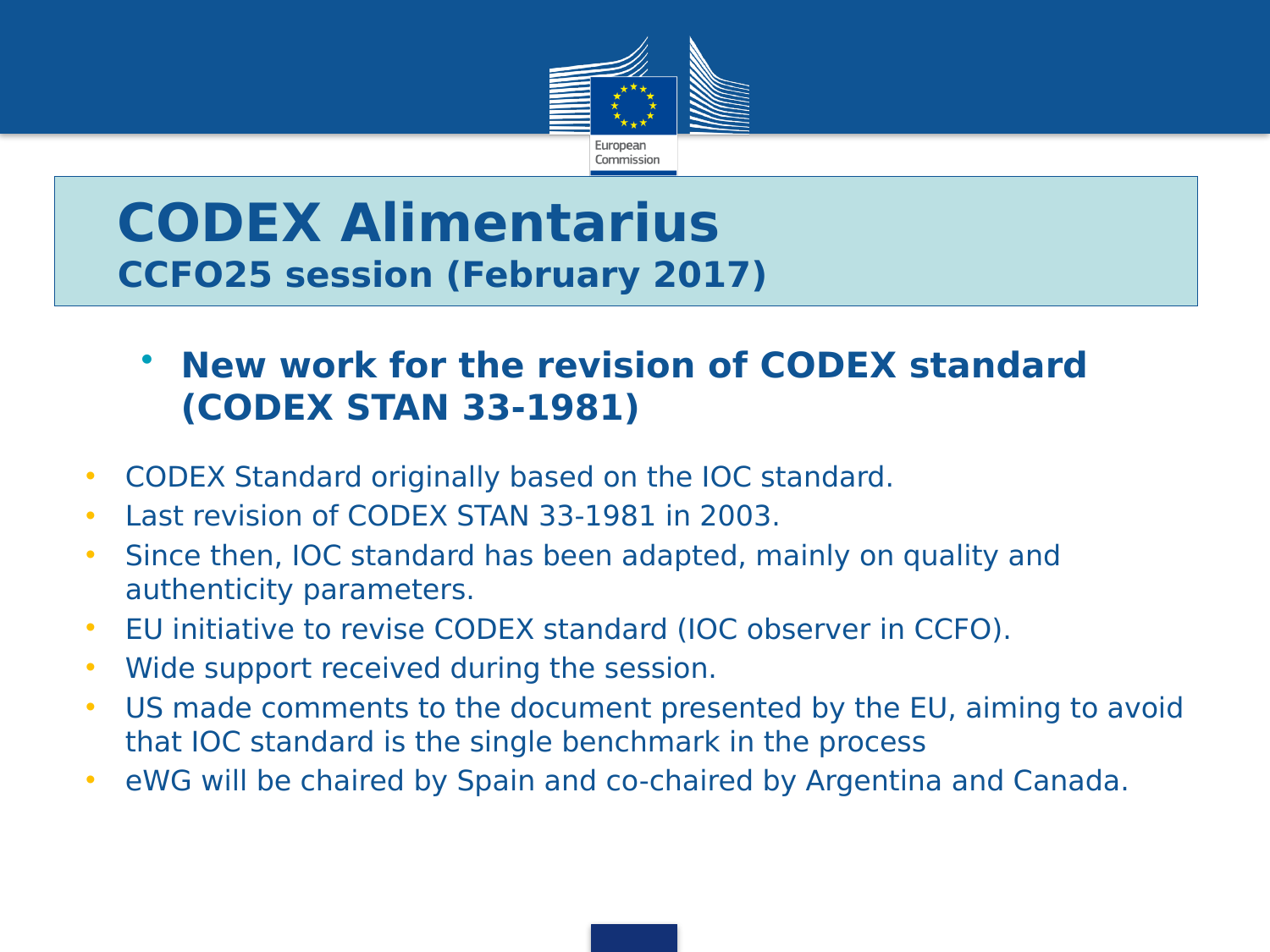

# CODEX Alimentarius CCFO25 session (February 2017)
New work for the revision of CODEX standard (CODEX STAN 33-1981)

CODEX Standard originally based on the IOC standard.
Last revision of CODEX STAN 33-1981 in 2003.
Since then, IOC standard has been adapted, mainly on quality and authenticity parameters.
EU initiative to revise CODEX standard (IOC observer in CCFO).
Wide support received during the session.
US made comments to the document presented by the EU, aiming to avoid that IOC standard is the single benchmark in the process
eWG will be chaired by Spain and co-chaired by Argentina and Canada.